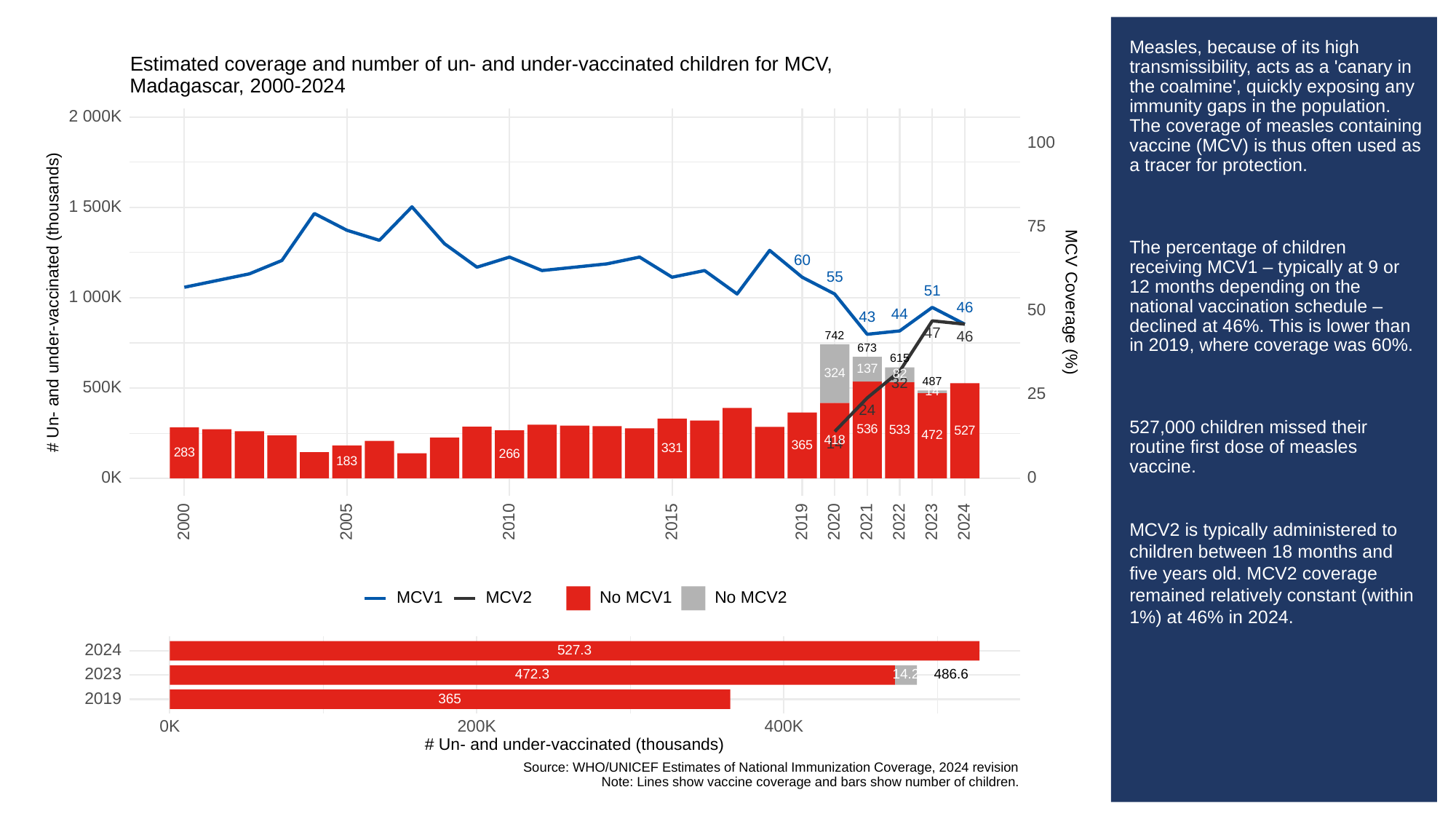

# Measles, because of its high transmissibility, acts as a 'canary in the coalmine', quickly exposing any immunity gaps in the population. The coverage of measles containing vaccine (MCV) is thus often used as a tracer for protection.

The percentage of children receiving MCV1 – typically at 9 or 12 months depending on the national vaccination schedule – declined at 46%. This is lower than in 2019, where coverage was 60%.

527,000 children missed their routine first dose of measles vaccine.

MCV2 is typically administered to children between 18 months and five years old. MCV2 coverage remained relatively constant (within 1%) at 46% in 2024.

Estimated coverage and number of un- and under-vaccinated children for MCV,
Madagascar, 2000-2024

2 000K

100

1 500K

75

60
55
51
1 000K
# Un- and under-vaccinated (thousands)
MCV Coverage (%)

46
50
44
43

47
46
742

673

615

137

324
82
487
32

500K

14

25

24

536
533

527

472

418

14
365

331

283
266

183
0K
0

2023
2000
2005
2010
2015
2019
2020
2021
2022
2024

MCV1
MCV2
No MCV1
No MCV2

2024
527.3

2023
472.3
486.6
14.2

2019
365

0K
200K
400K
# Un- and under-vaccinated (thousands)
Source: WHO/UNICEF Estimates of National Immunization Coverage, 2024 revision
Note: Lines show vaccine coverage and bars show number of children.